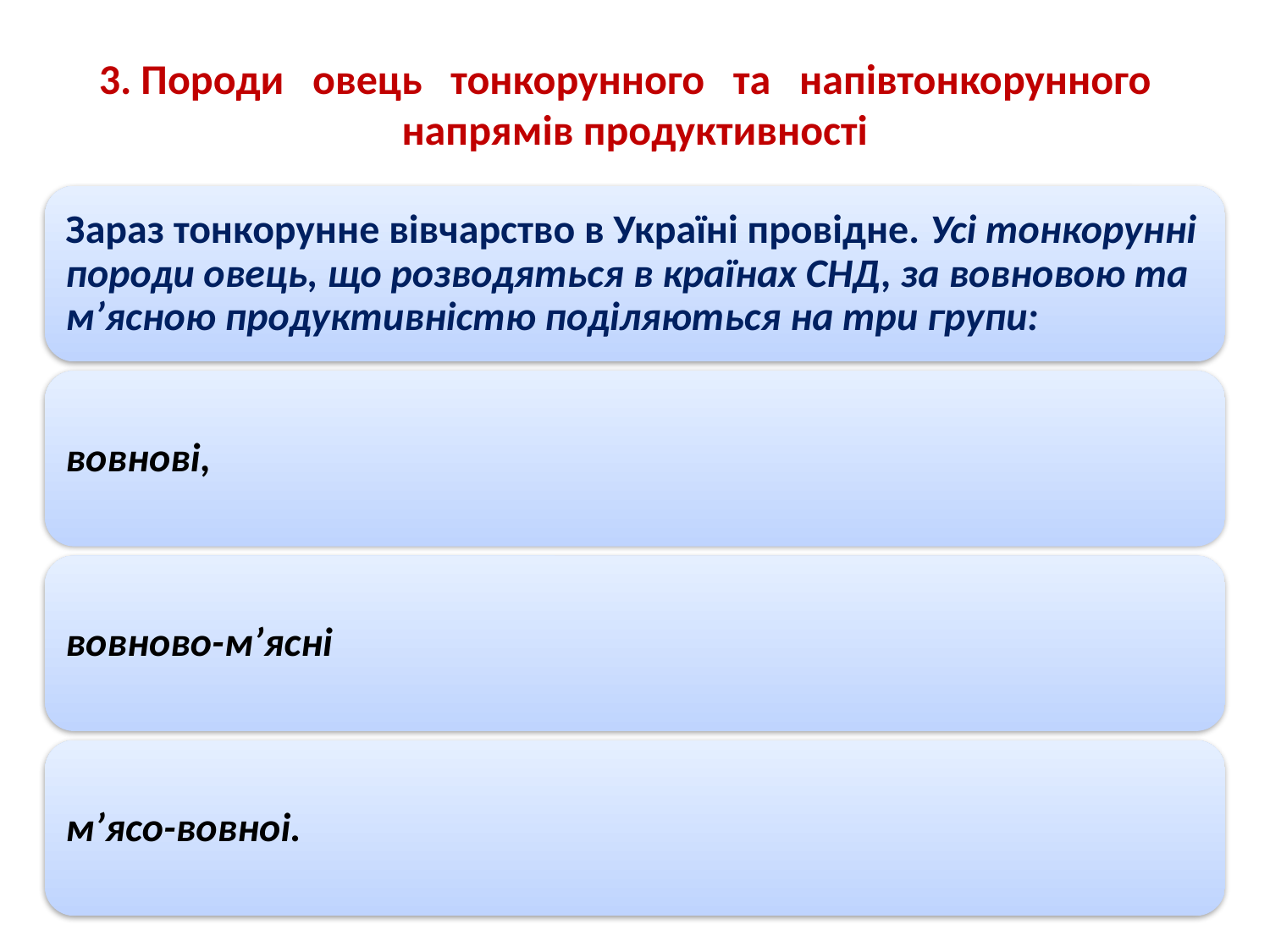

3. Породи   овець   тонкорунного   та   напівтонкорунного   напрямів продуктивності

Зараз тонкорунне вівчарство в Україні провідне. Усі тонкорунні породи овець, що розводяться в країнах СНД, за вовновою та м’ясною продуктивністю поділяються на три групи:
вовнові,
вовново-м’ясні
м’ясо-вовноі.